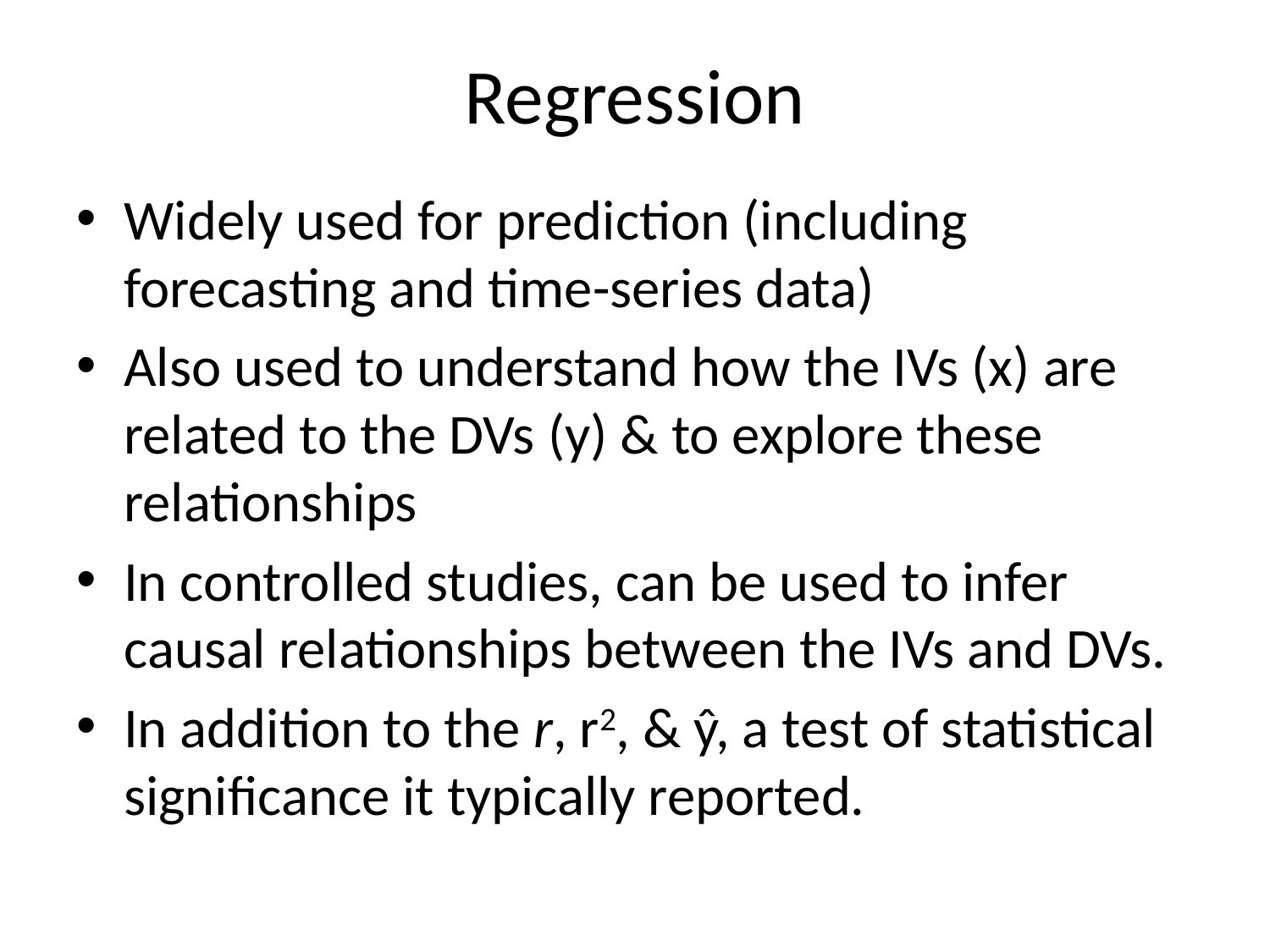

# Regression
Widely used for prediction (including forecasting and time-series data)
Also used to understand how the IVs (x) are related to the DVs (y) & to explore these relationships
In controlled studies, can be used to infer causal relationships between the IVs and DVs.
In addition to the r, r2, & ŷ, a test of statistical significance it typically reported.